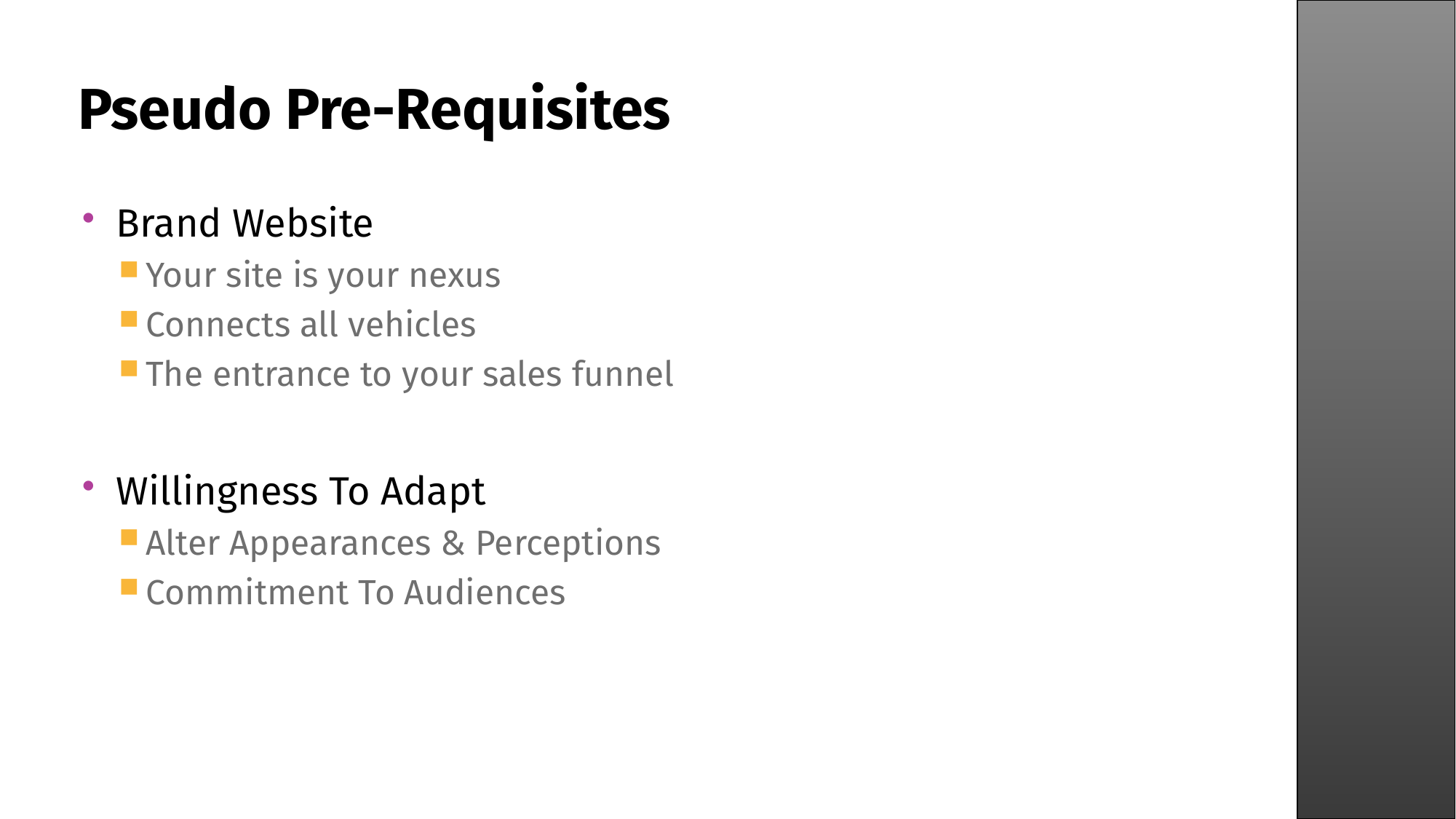

# Pseudo Pre-Requisites
Brand Website
Your site is your nexus
Connects all vehicles
The entrance to your sales funnel

Willingness To Adapt
Alter Appearances & Perceptions
Commitment To Audiences